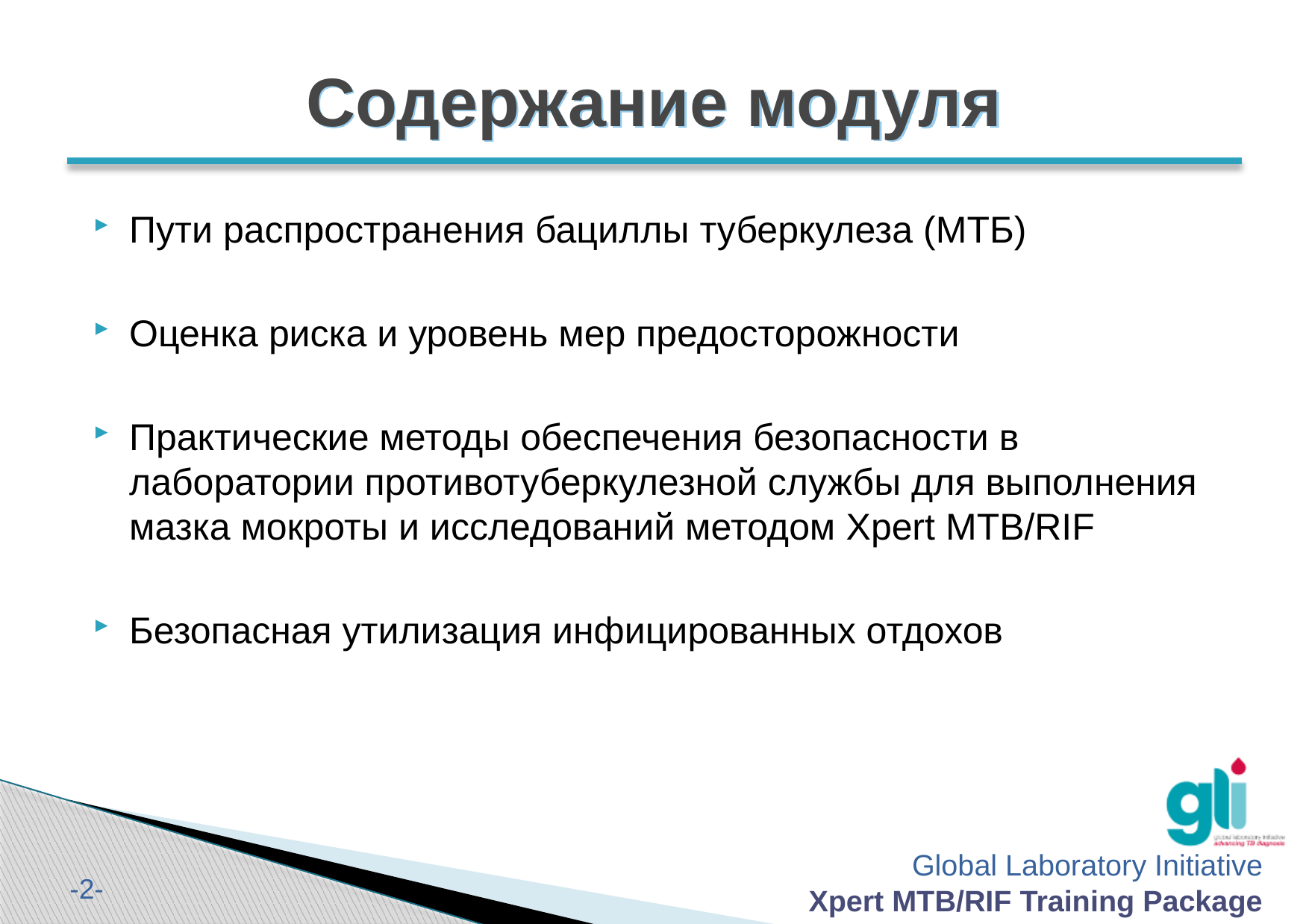

# Содержание модуля
Пути распространения бациллы туберкулеза (МТБ)

Оценка риска и уровень мер предосторожности

Практические методы обеспечения безопасности в лаборатории противотуберкулезной службы для выполнения мазка мокроты и исследований методом Xpert MTB/RIF

Безопасная утилизация инфицированных отдохов